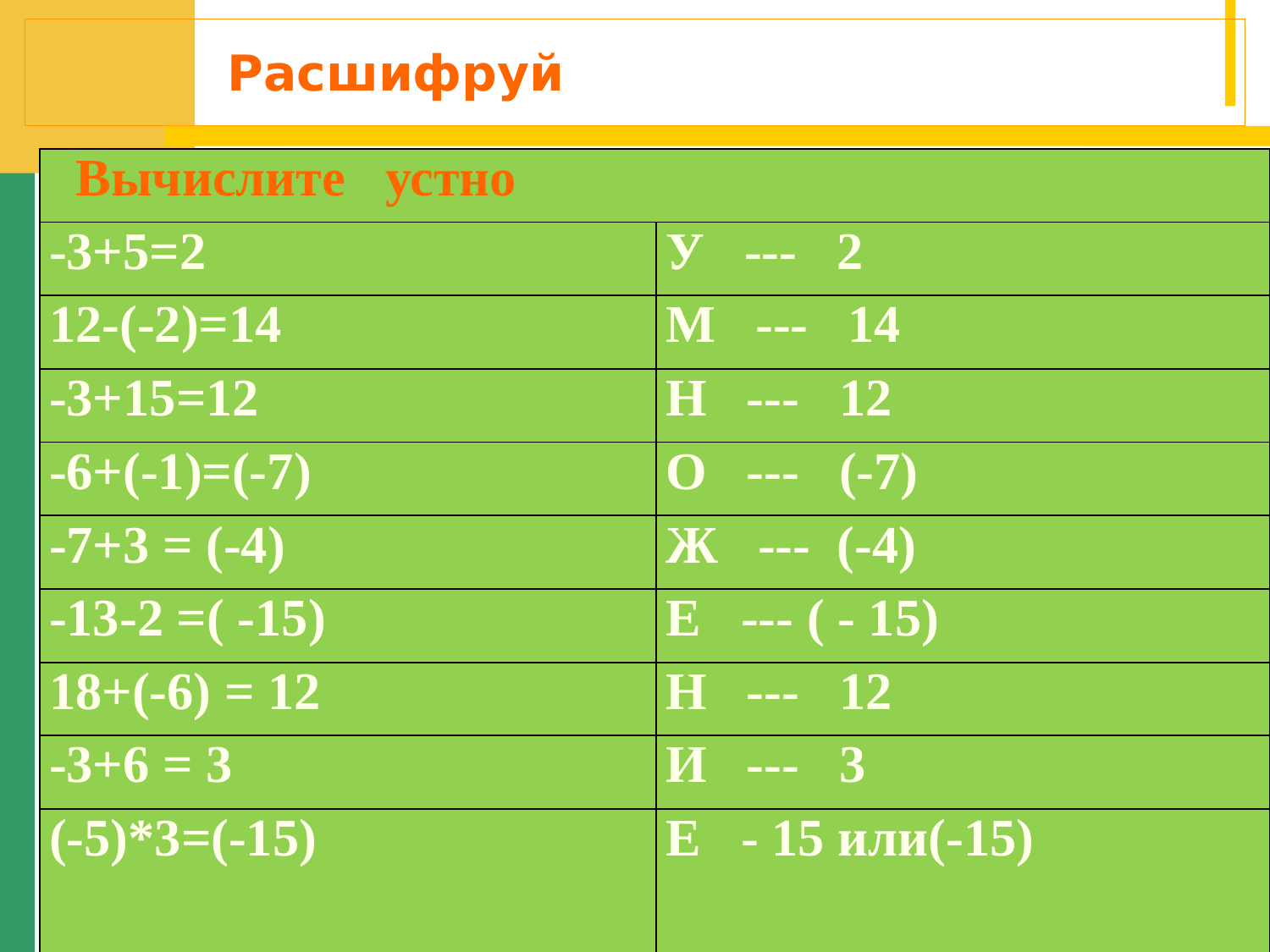

# Расшифруй

| Вычислите устно |  |
| --- | --- |
| -3+5=2 | У --- 2 |
| 12-(-2)=14 | М --- 14 |
| -3+15=12 | Н --- 12 |
| -6+(-1)=(-7) | О --- (-7) |
| -7+3 = (-4) | Ж --- (-4) |
| -13-2 =( -15) | Е --- ( - 15) |
| 18+(-6) = 12 | Н --- 12 |
| -3+6 = 3 | И --- 3 |
| (-5)\*3=(-15) | Е - 15 или(-15) |